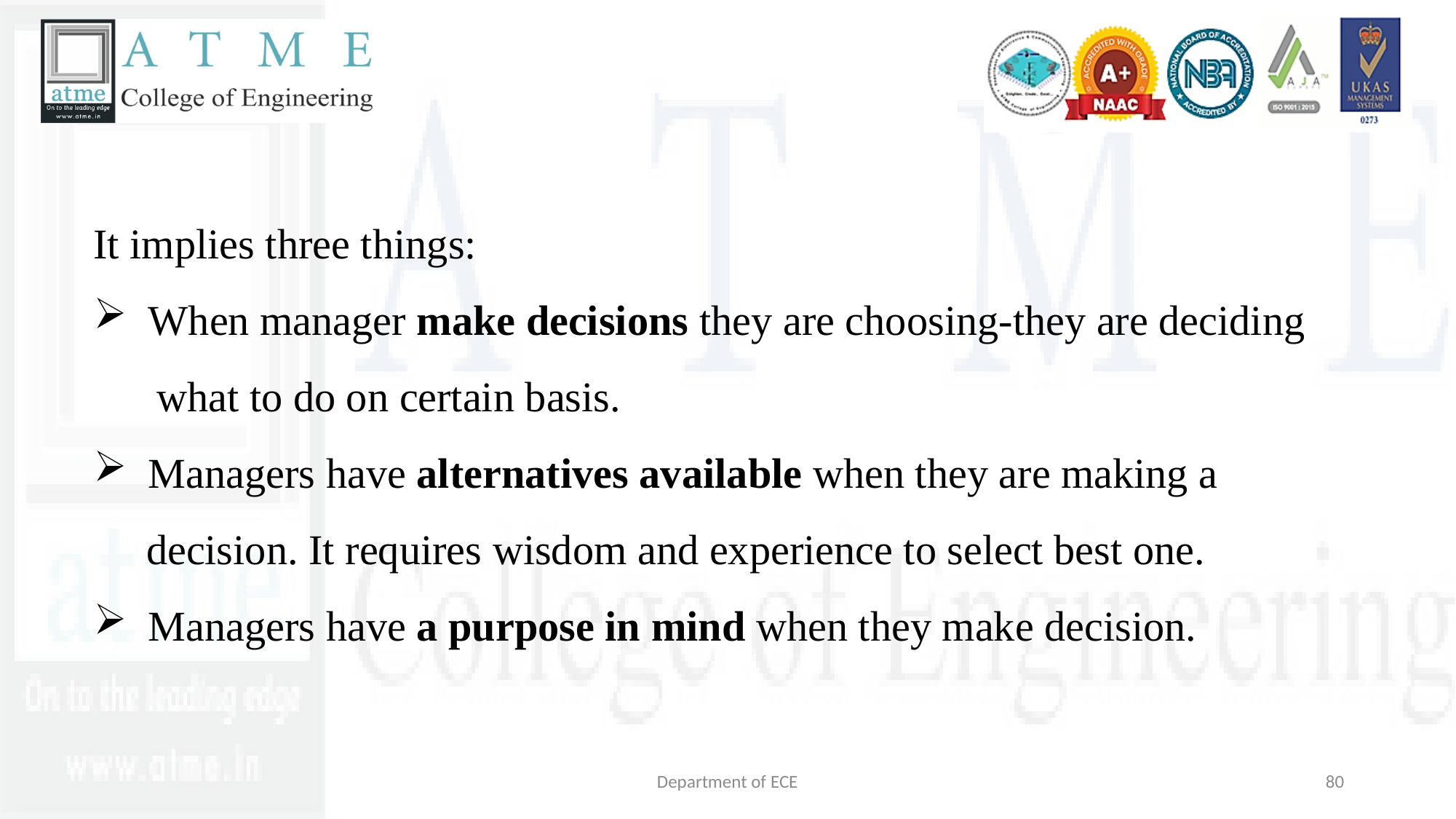

It implies three things:
  When manager make decisions they are choosing-they are deciding
      what to do on certain basis.
  Managers have alternatives available when they are making a
     decision. It requires wisdom and experience to select best one.
  Managers have a purpose in mind when they make decision.
Department of ECE
80